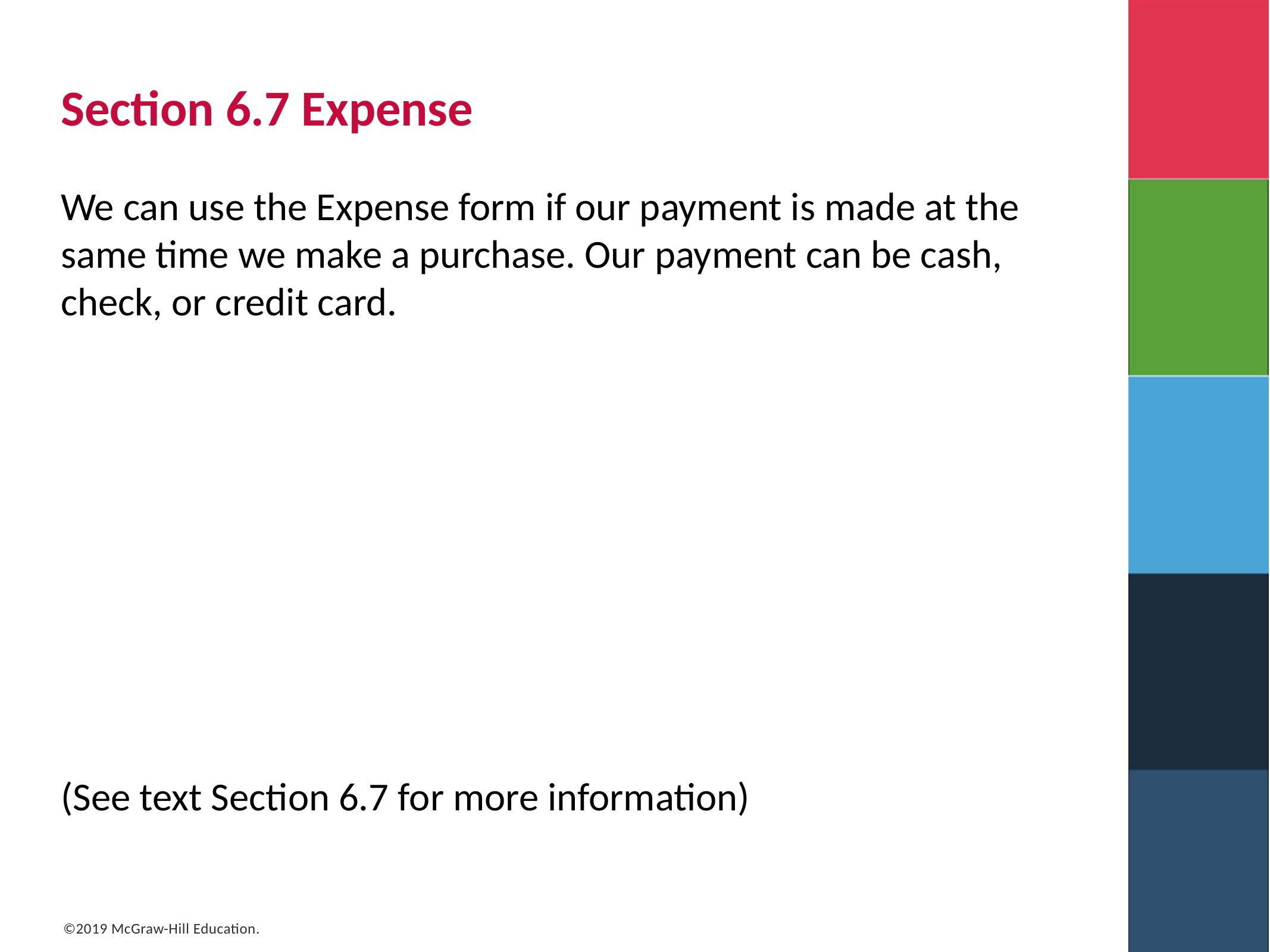

# Section 6.7 Expense
We can use the Expense form if our payment is made at the same time we make a purchase. Our payment can be cash, check, or credit card.
(See text Section 6.7 for more information)